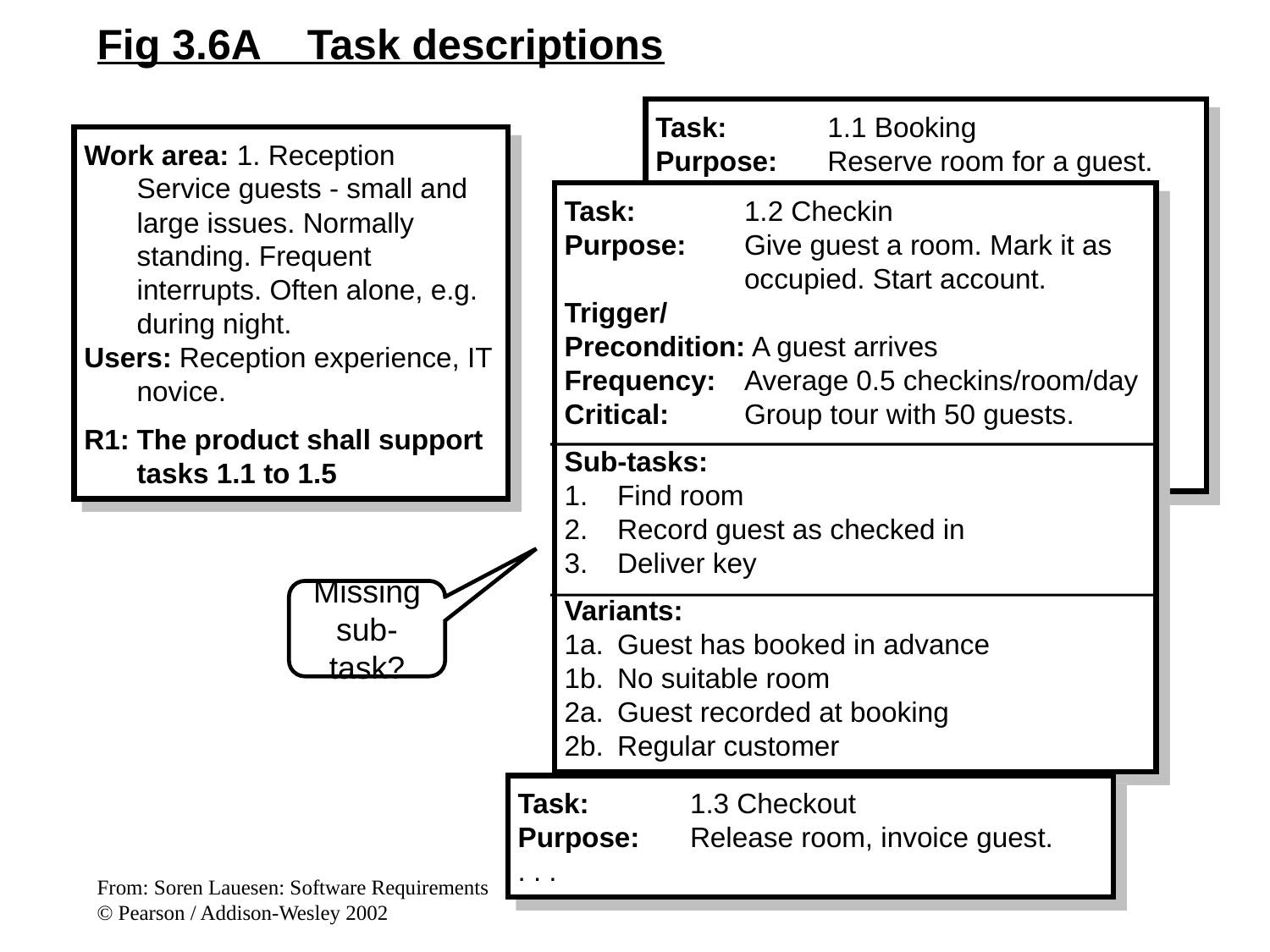

Fig 3.6A    Task descriptions
Task: 	1.1 Booking
Purpose:	Reserve room for a guest.

Work area: 1. Reception
	Service guests - small and large issues. Normally standing. Frequent interrupts. Often alone, e.g. during night.
Users: Reception experience, IT novice.
R1:	The product shall support tasks 1.1 to 1.5
Task:	1.2 Checkin
Purpose:	Give guest a room. Mark it as
		occupied. Start account.
Trigger/
Precondition: A guest arrives
Frequency:	Average 0.5 checkins/room/day
Critical: 	Group tour with 50 guests.
Sub-tasks:
1.	Find room
2.	Record guest as checked in
3.	Deliver key
Variants:
1a.	Guest has booked in advance
1b.	No suitable room
2a.	Guest recorded at booking
2b.	Regular customer

Missing
sub-task?

Task: 	1.3 Checkout
Purpose:	Release room, invoice guest.
. . .
From: Soren Lauesen: Software Requirements
© Pearson / Addison-Wesley 2002